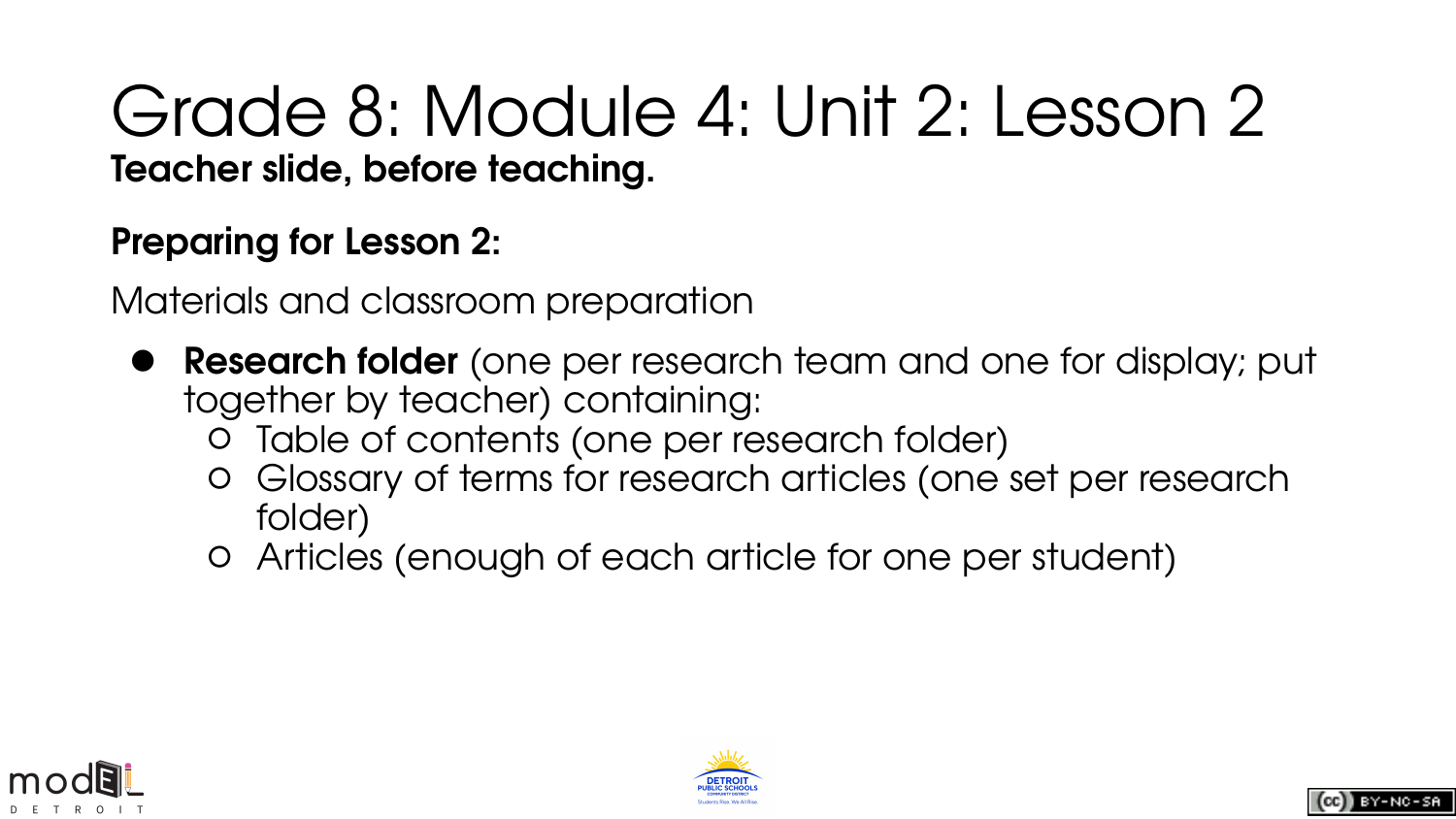

# Grade 8: Module 4: Unit 2: Lesson 2
Teacher slide, before teaching.

Preparing for Lesson 2:
Materials and classroom preparation
Research folder (one per research team and one for display; put together by teacher) containing:
Table of contents (one per research folder)
Glossary of terms for research articles (one set per research folder)
Articles (enough of each article for one per student)